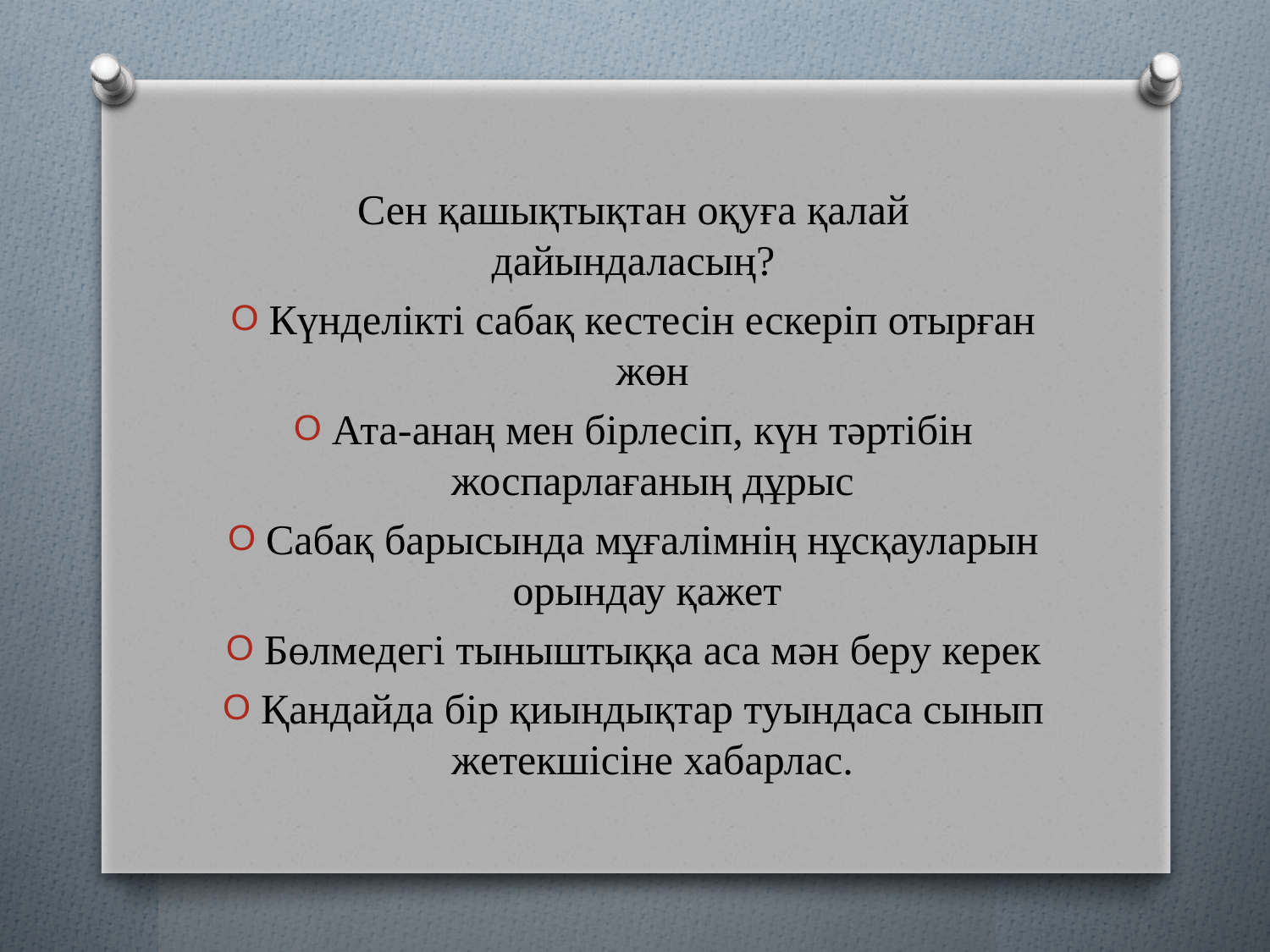

Сен қашықтықтан оқуға қалай дайындаласың?
Күнделікті сабақ кестесін ескеріп отырған жөн
Ата-анаң мен бірлесіп, күн тәртібін жоспарлағаның дұрыс
Сабақ барысында мұғалімнің нұсқауларын орындау қажет
Бөлмедегі тыныштыққа аса мән беру керек
Қандайда бір қиындықтар туындаса сынып жетекшісіне хабарлас.